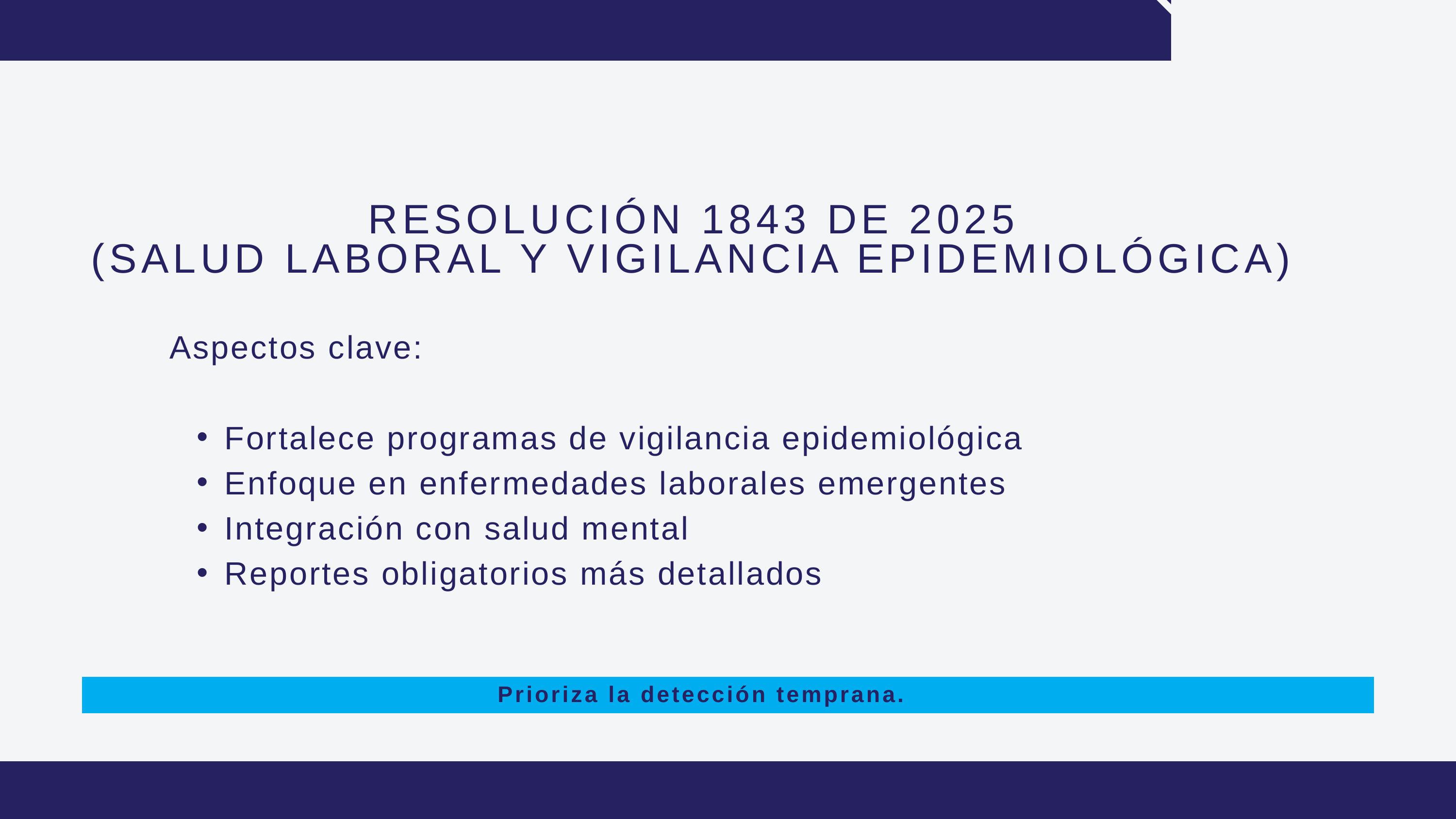

RESOLUCIÓN 1843 DE 2025
(SALUD LABORAL Y VIGILANCIA EPIDEMIOLÓGICA)
Aspectos clave:

Fortalece programas de vigilancia epidemiológica
Enfoque en enfermedades laborales emergentes
Integración con salud mental
Reportes obligatorios más detallados

Prioriza la detección temprana.